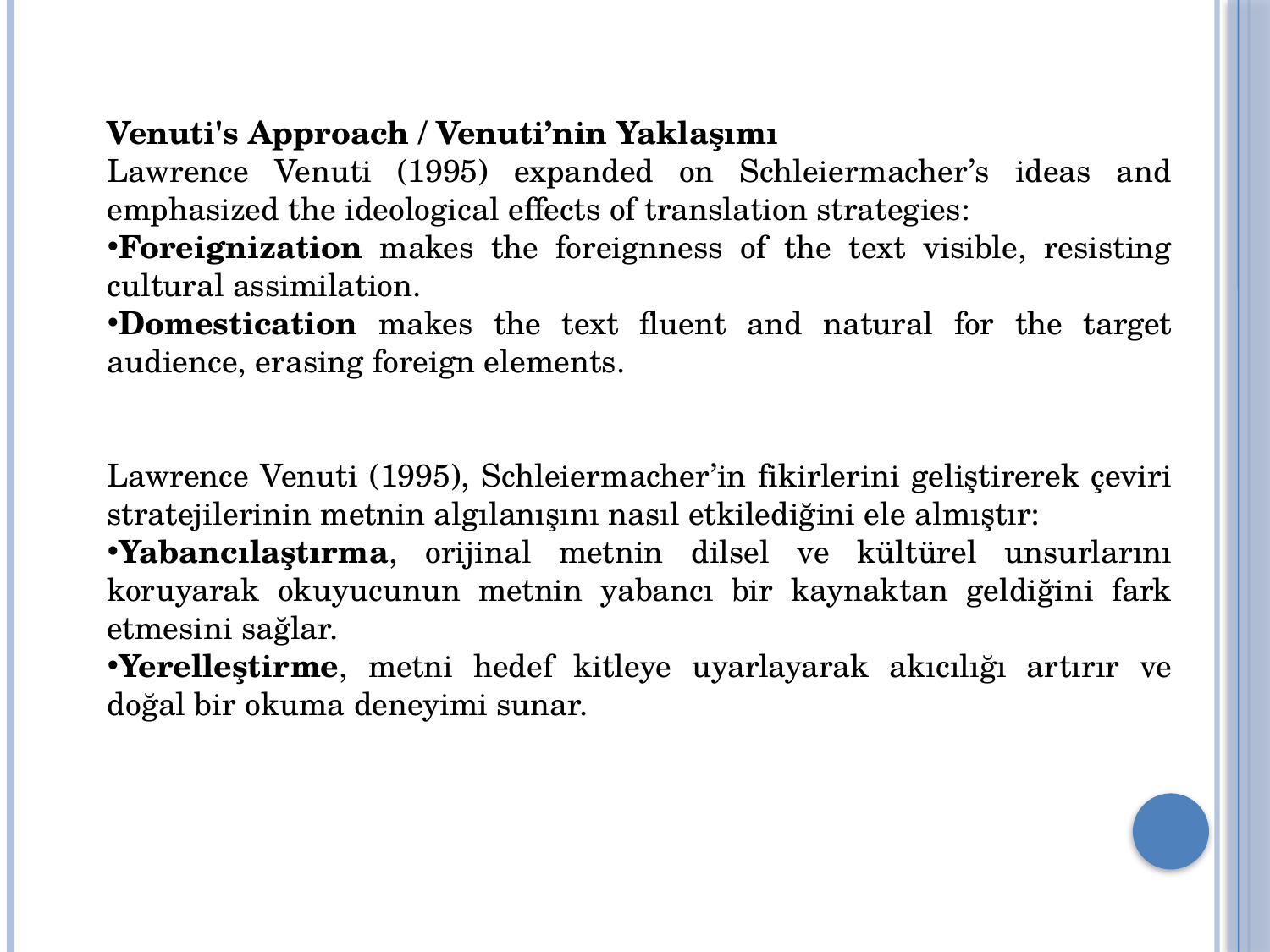

Venuti's Approach / Venuti’nin Yaklaşımı
Lawrence Venuti (1995) expanded on Schleiermacher’s ideas and emphasized the ideological effects of translation strategies:
Foreignization makes the foreignness of the text visible, resisting cultural assimilation.
Domestication makes the text fluent and natural for the target audience, erasing foreign elements.

Lawrence Venuti (1995), Schleiermacher’in fikirlerini geliştirerek çeviri stratejilerinin metnin algılanışını nasıl etkilediğini ele almıştır:
Yabancılaştırma, orijinal metnin dilsel ve kültürel unsurlarını koruyarak okuyucunun metnin yabancı bir kaynaktan geldiğini fark etmesini sağlar.
Yerelleştirme, metni hedef kitleye uyarlayarak akıcılığı artırır ve doğal bir okuma deneyimi sunar.